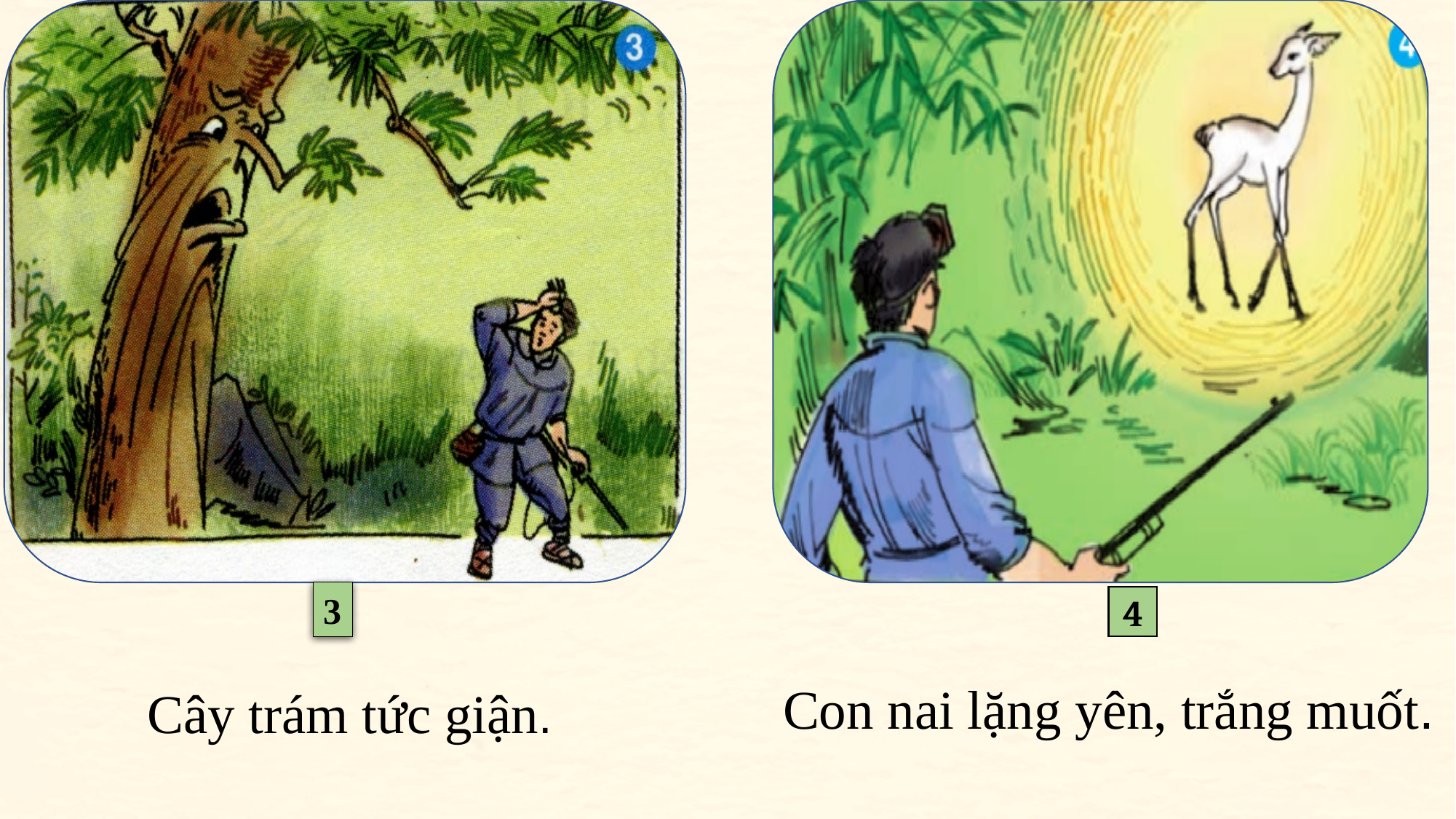

3
4
Con nai lặng yên, trắng muốt.
Cây trám tức giận.